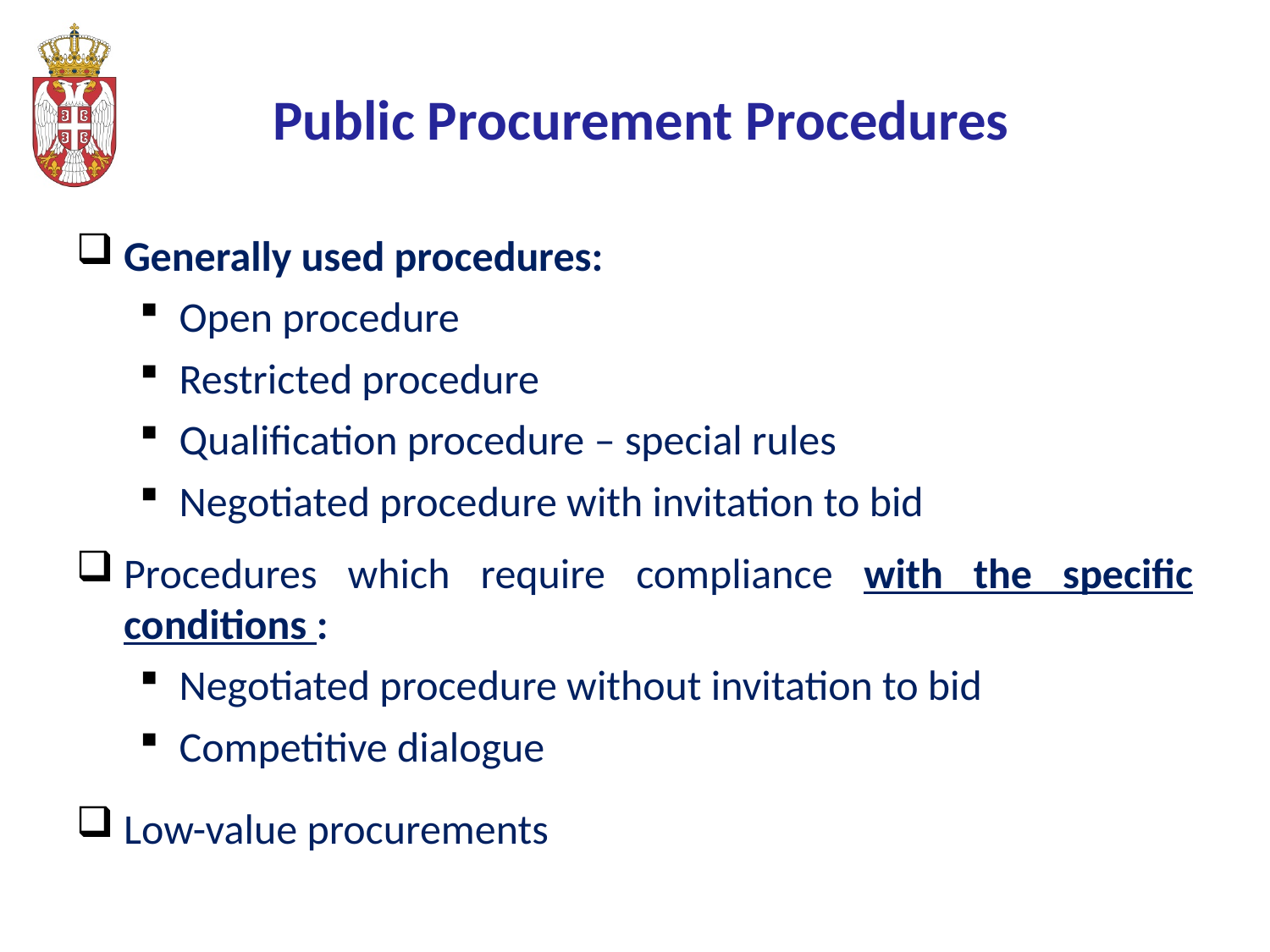

# Public Procurement Procedures
Generally used procedures:
Open procedure
Restricted procedure
Qualification procedure – special rules
Negotiated procedure with invitation to bid
Procedures which require compliance with the specific conditions :
Negotiated procedure without invitation to bid
Competitive dialogue
Low-value procurements